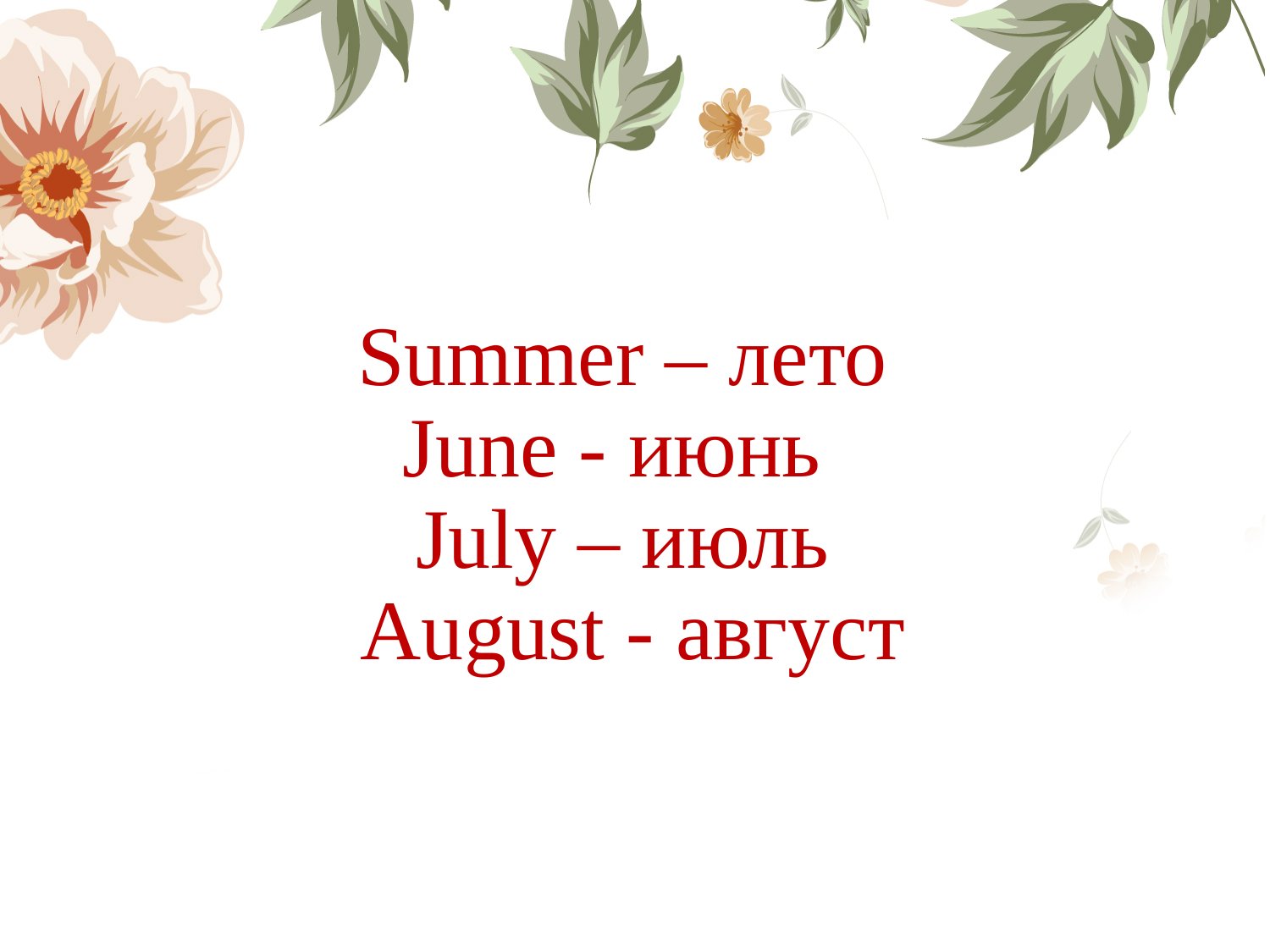

# Summer – лето June - июнь July – июль August - август